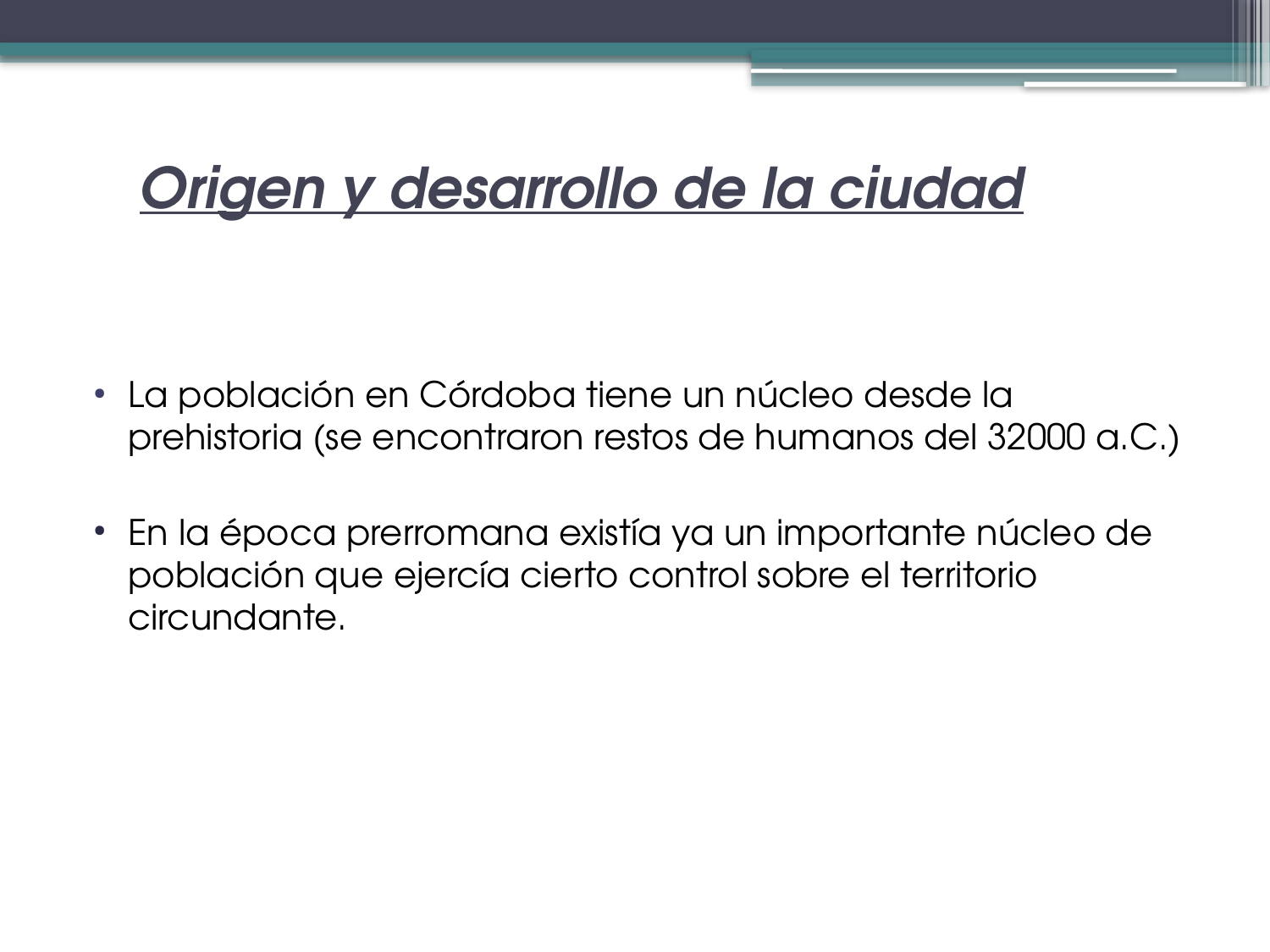

# Origen y desarrollo de la ciudad
La población en Córdoba tiene un núcleo desde la prehistoria (se encontraron restos de humanos del 32000 a.C.)

En la época prerromana existía ya un importante núcleo de población que ejercía cierto control sobre el territorio circundante.